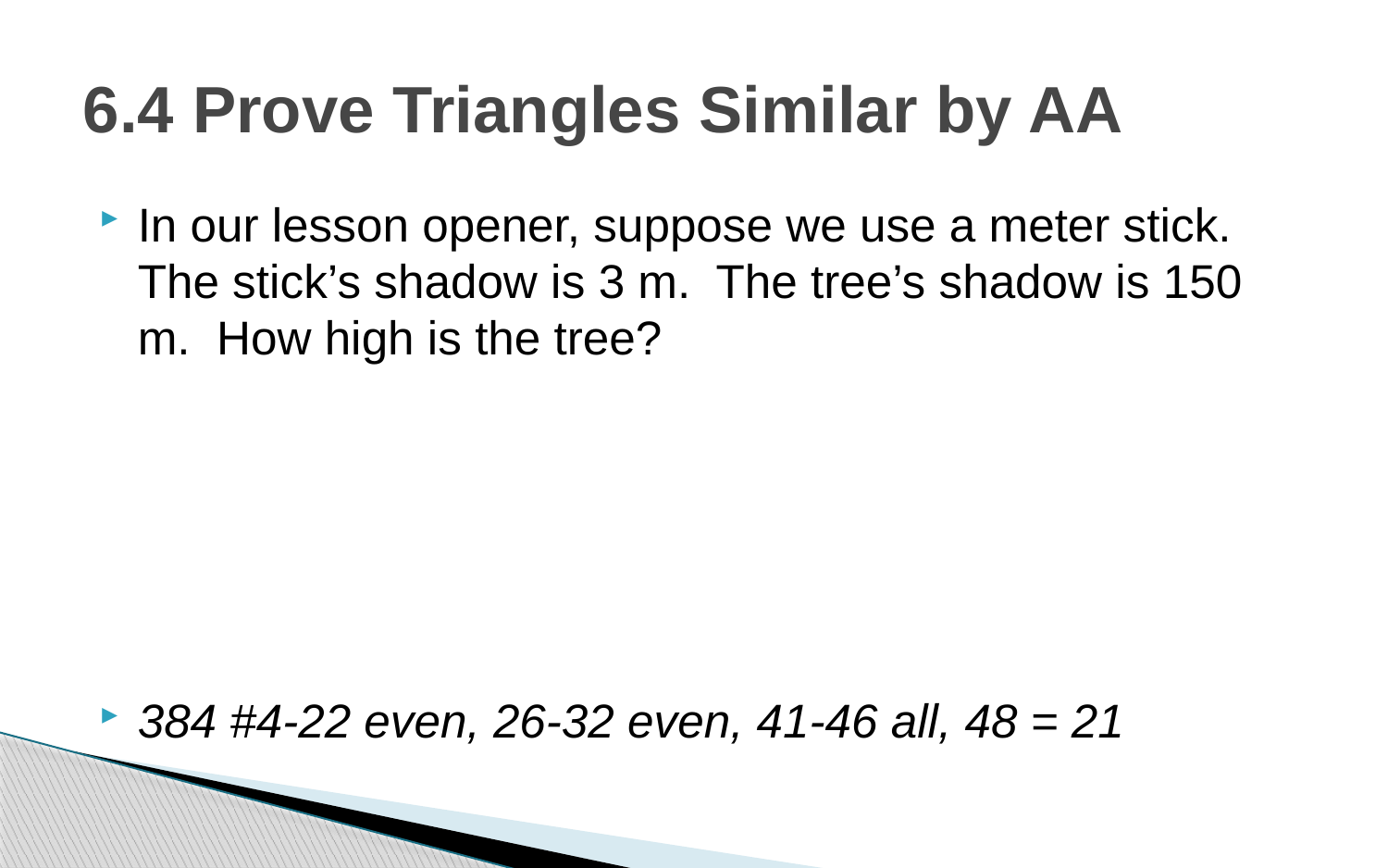

# 6.4 Prove Triangles Similar by AA
In our lesson opener, suppose we use a meter stick.  The stick’s shadow is 3 m.  The tree’s shadow is 150 m.  How high is the tree?

384 #4-22 even, 26-32 even, 41-46 all, 48 = 21